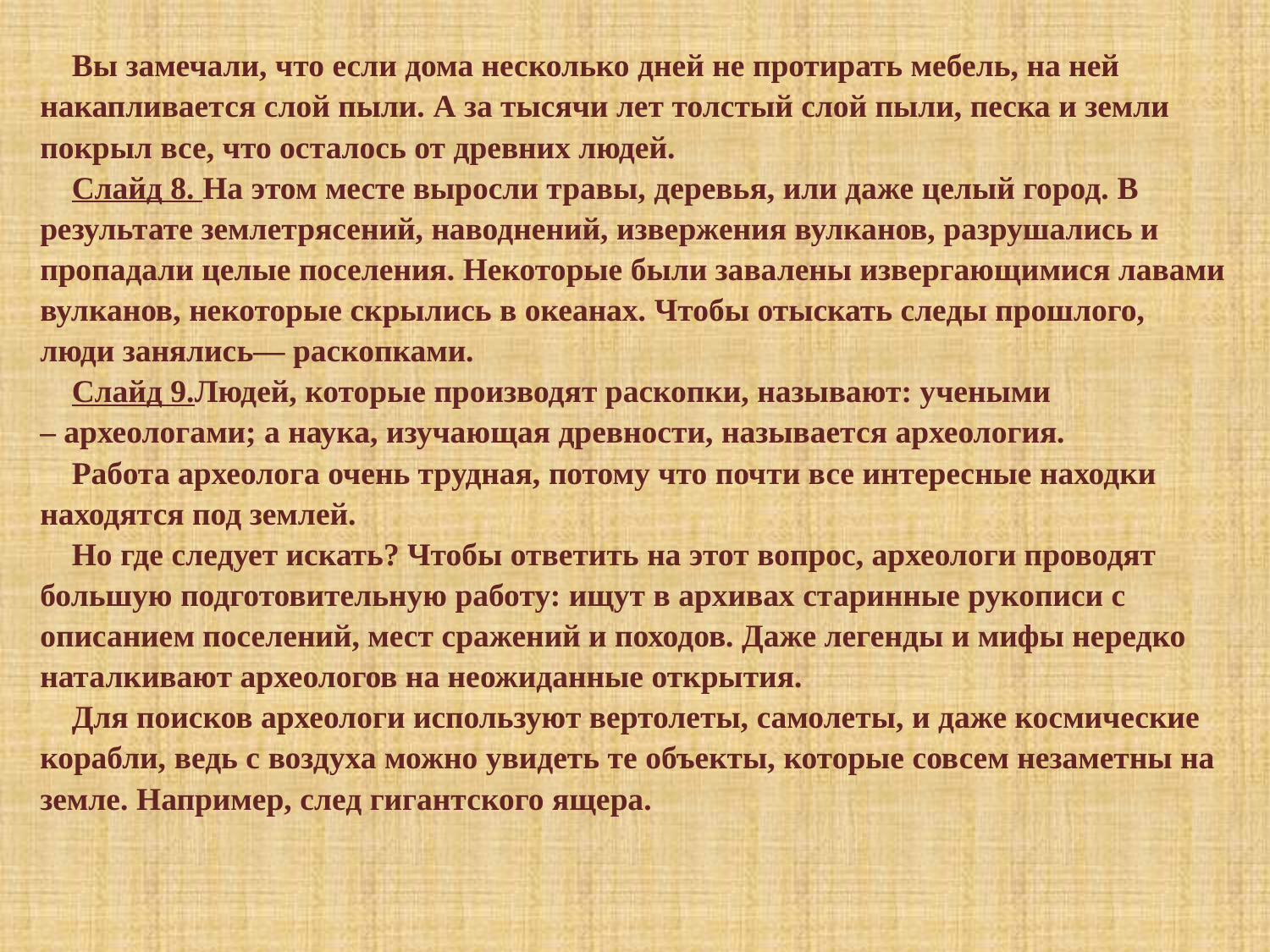

Вы замечали, что если дома несколько дней не протирать мебель, на ней накапливается слой пыли. А за тысячи лет толстый слой пыли, песка и земли покрыл все, что осталось от древних людей.
Слайд 8. На этом месте выросли травы, деревья, или даже целый город. В результате землетрясений, наводнений, извержения вулканов, разрушались и пропадали целые поселения. Некоторые были завалены извергающимися лавами вулканов, некоторые скрылись в океанах. Чтобы отыскать следы прошлого, люди занялись— раскопками.
Слайд 9.Людей, которые производят раскопки, называют: учеными – археологами; а наука, изучающая древности, называется археология.
Работа археолога очень трудная, потому что почти все интересные находки находятся под землей.
Но где следует искать? Чтобы ответить на этот вопрос, археологи проводят большую подготовительную работу: ищут в архивах старинные рукописи с описанием поселений, мест сражений и походов. Даже легенды и мифы нередко наталкивают археологов на неожиданные открытия.
Для поисков археологи используют вертолеты, самолеты, и даже космические корабли, ведь с воздуха можно увидеть те объекты, которые совсем незаметны на земле. Например, след гигантского ящера.